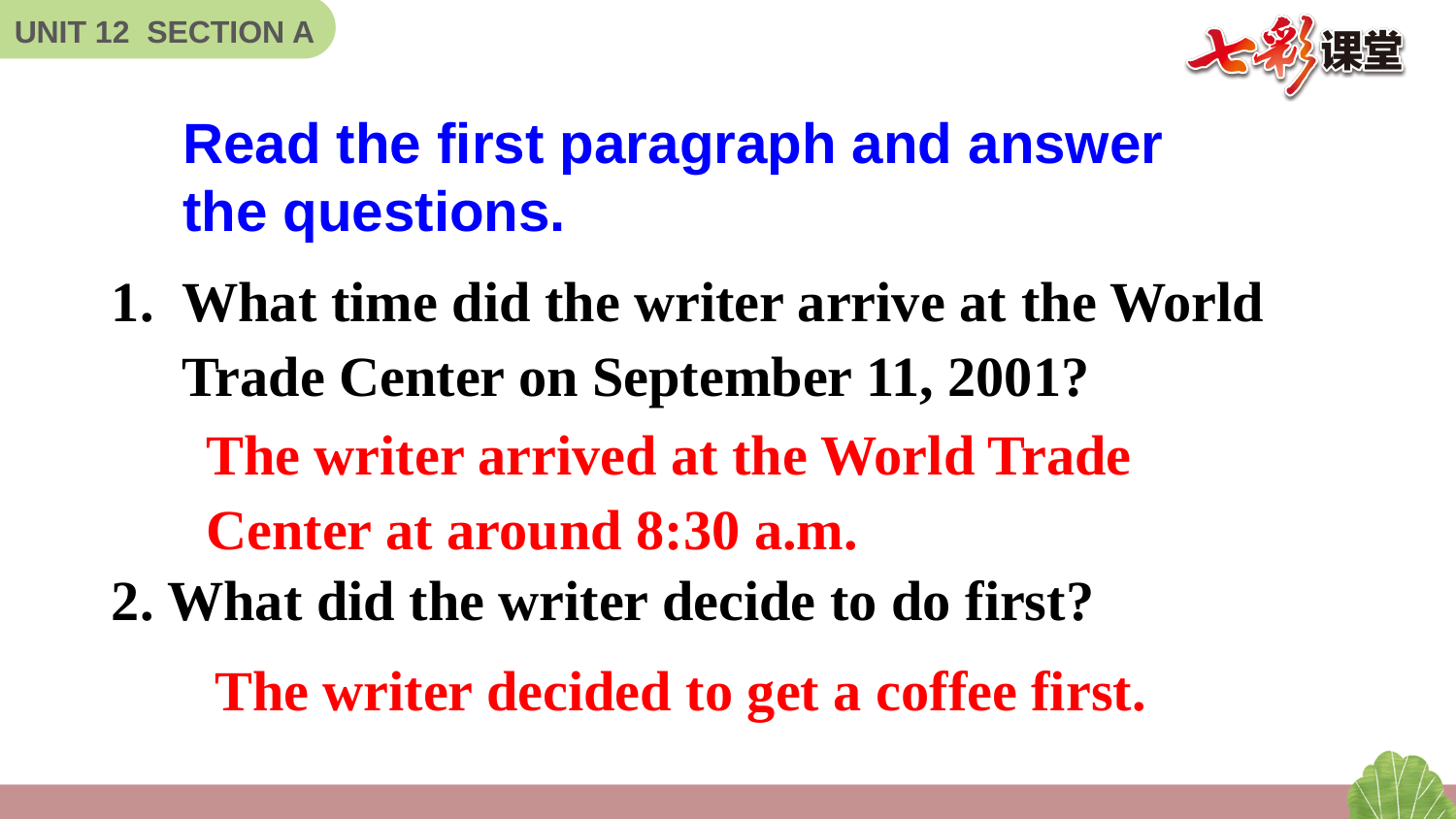

Read the first paragraph and answer the questions.
What time did the writer arrive at the World Trade Center on September 11, 2001?

2. What did the writer decide to do first?
The writer arrived at the World Trade Center at around 8:30 a.m.
The writer decided to get a coffee first.